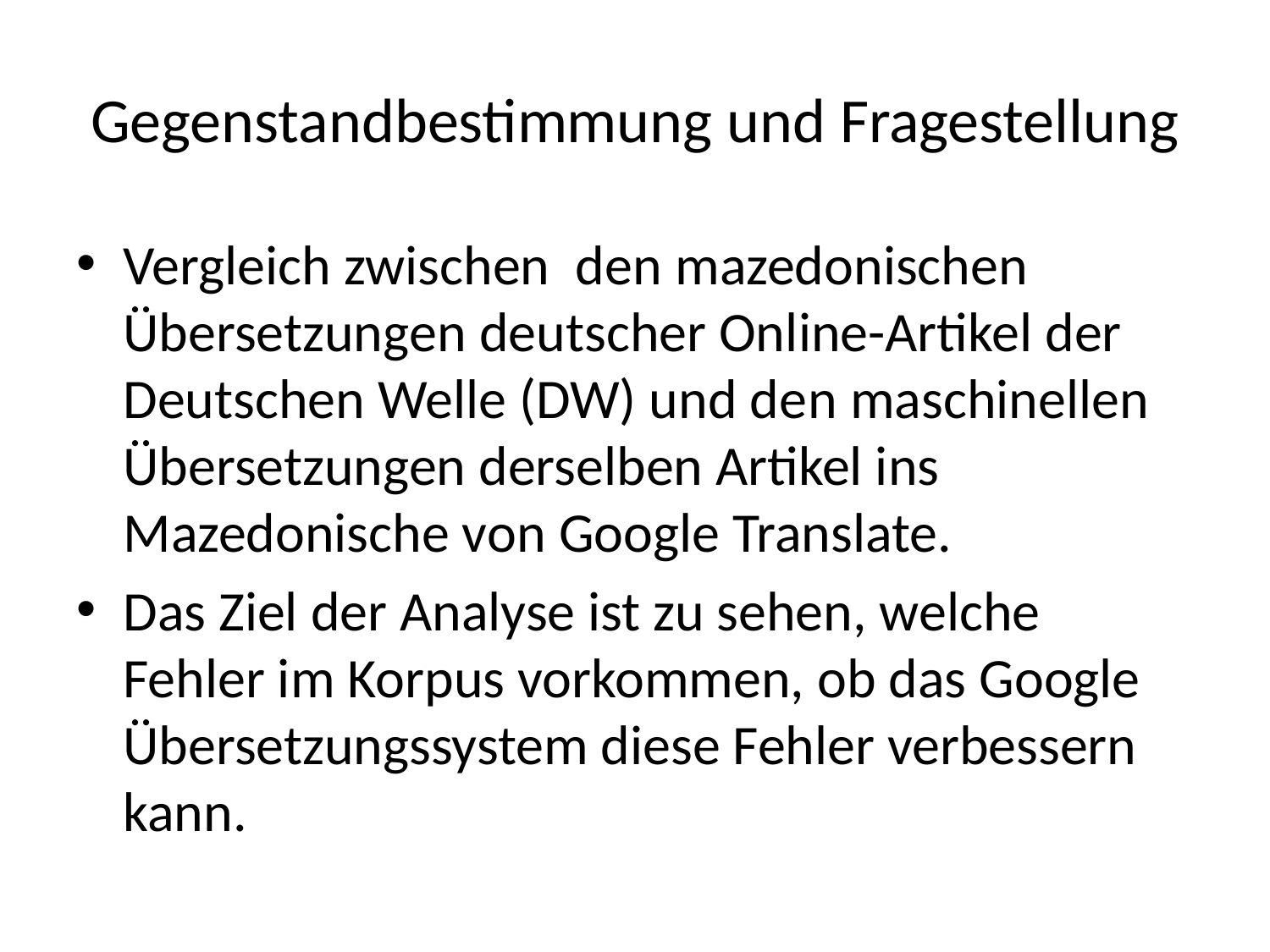

# Gegenstandbestimmung und Fragestellung
Vergleich zwischen  den mazedonischen Übersetzungen deutscher Online-Artikel der Deutschen Welle (DW) und den maschinellen Übersetzungen derselben Artikel ins Mazedonische von Google Translate.
Das Ziel der Analyse ist zu sehen, welche Fehler im Korpus vorkommen, ob das Google Übersetzungssystem diese Fehler verbessern kann.